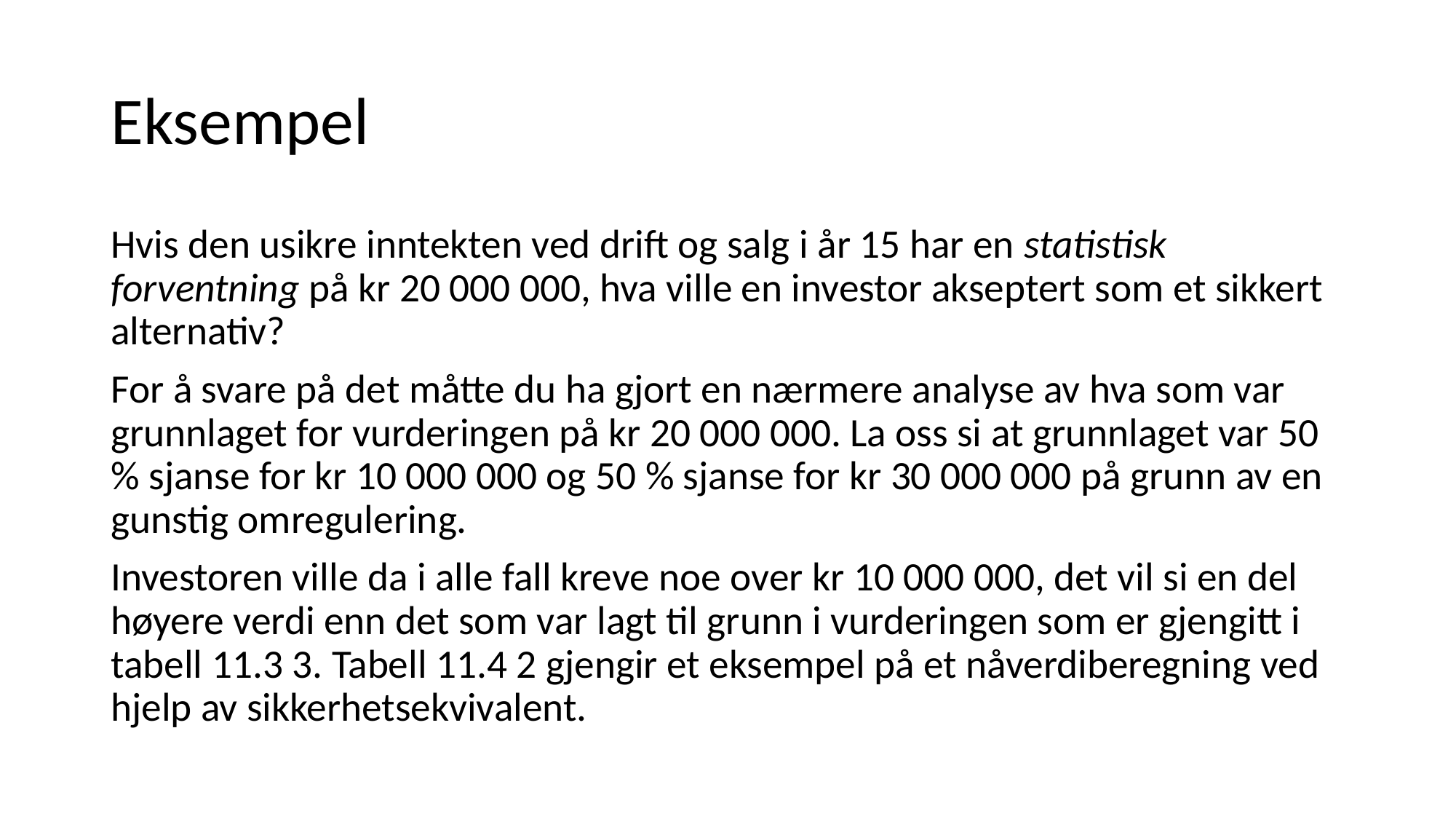

# Eksempel
Hvis den usikre inntekten ved drift og salg i år 15 har en statistisk forventning på kr 20 000 000, hva ville en investor akseptert som et sikkert alternativ?
For å svare på det måtte du ha gjort en nærmere analyse av hva som var grunnlaget for vurderingen på kr 20 000 000. La oss si at grunnlaget var 50 % sjanse for kr 10 000 000 og 50 % sjanse for kr 30 000 000 på grunn av en gunstig omregulering.
Investoren ville da i alle fall kreve noe over kr 10 000 000, det vil si en del høyere verdi enn det som var lagt til grunn i vurderingen som er gjengitt i tabell 11.3 3. Tabell 11.4 2 gjengir et eksempel på et nåverdiberegning ved hjelp av sikkerhetsekvivalent.